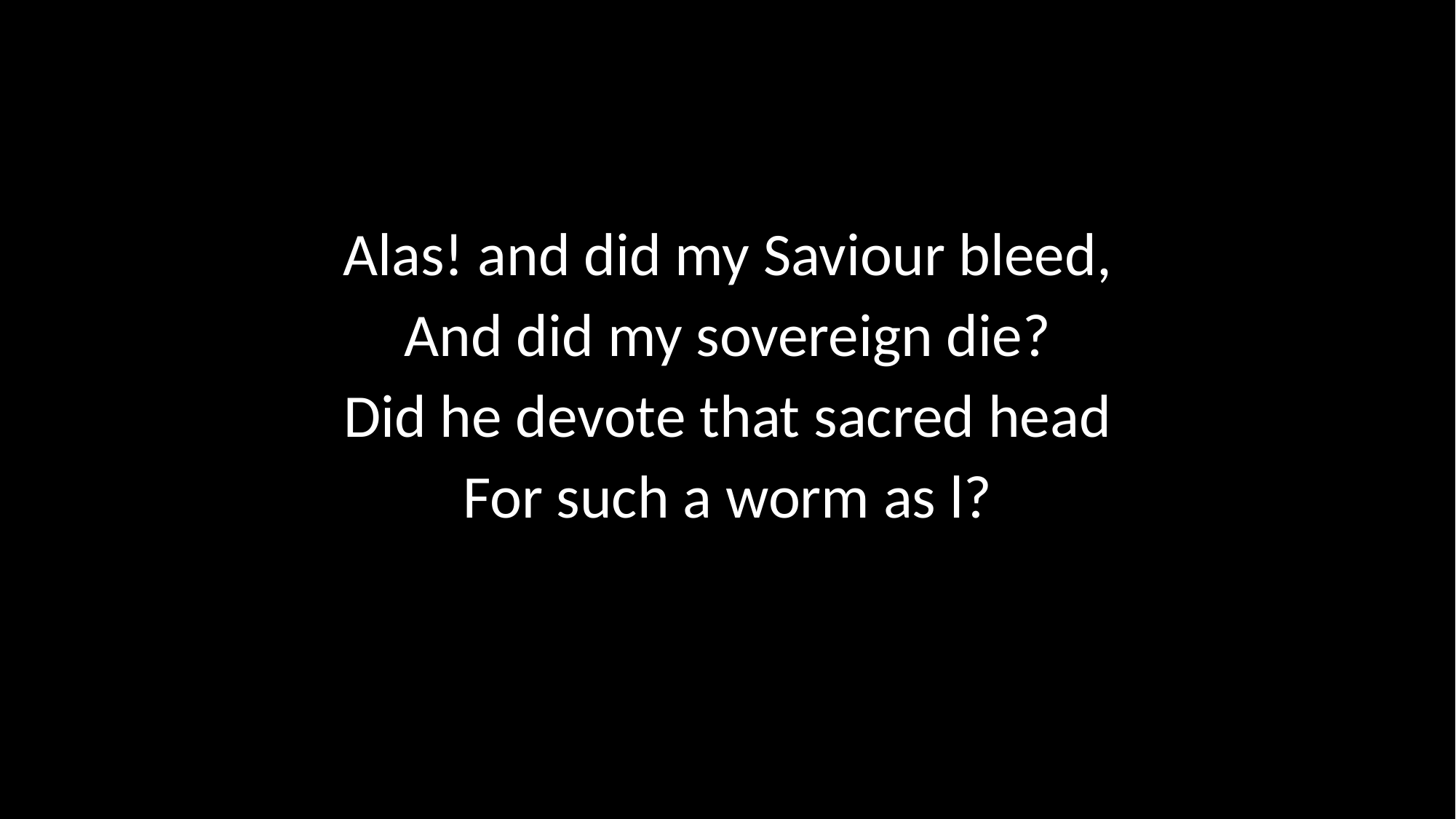

Alas! and did my Saviour bleed,
And did my sovereign die?
Did he devote that sacred head
For such a worm as l?